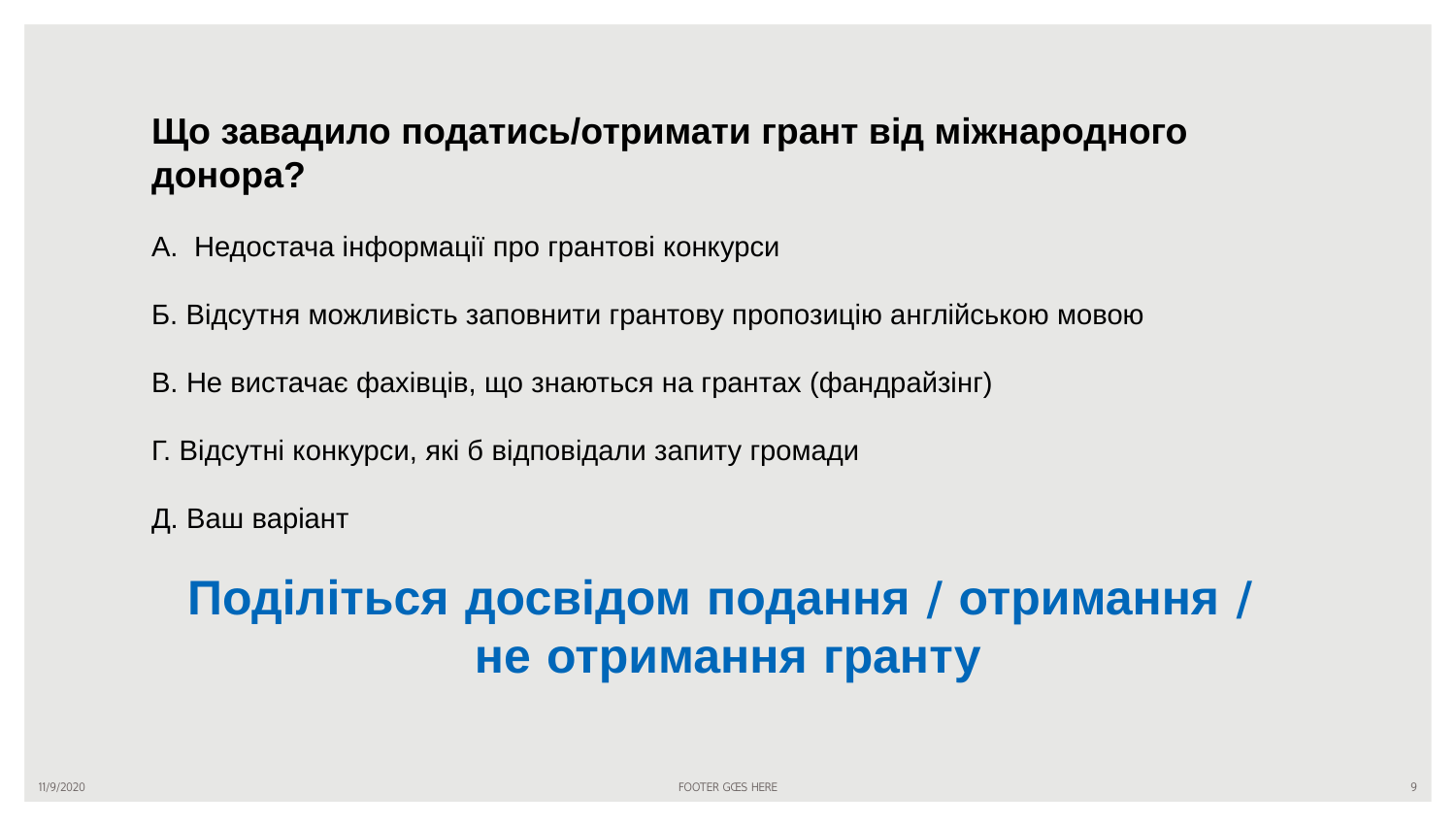

Що завадило податись/отримати грант від міжнародного донора?

А.  Недостача інформації про грантові конкурси

Б. Відсутня можливість заповнити грантову пропозицію англійською мовою

В. Не вистачає фахівців, що знаються на грантах (фандрайзінг)

Г. Відсутні конкурси, які б відповідали запиту громади

Д. Ваш варіант
# Поділіться досвідом подання / отримання / не отримання гранту
11/9/2020
FOOTER GOES HERE
9